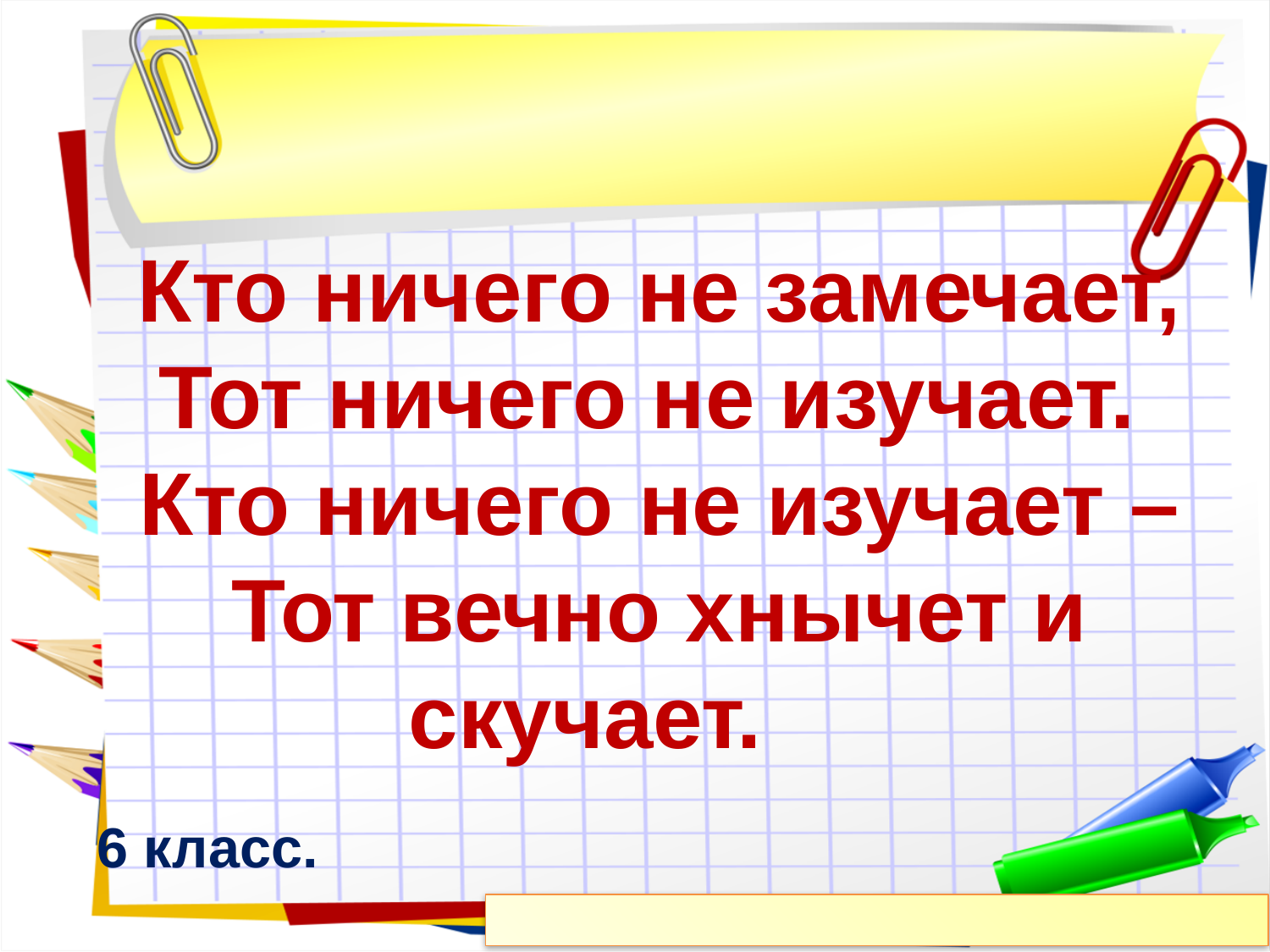

Кто ничего не замечает,
Тот ничего не изучает.
Кто ничего не изучает –
Тот вечно хнычет и скучает.

6 класс.